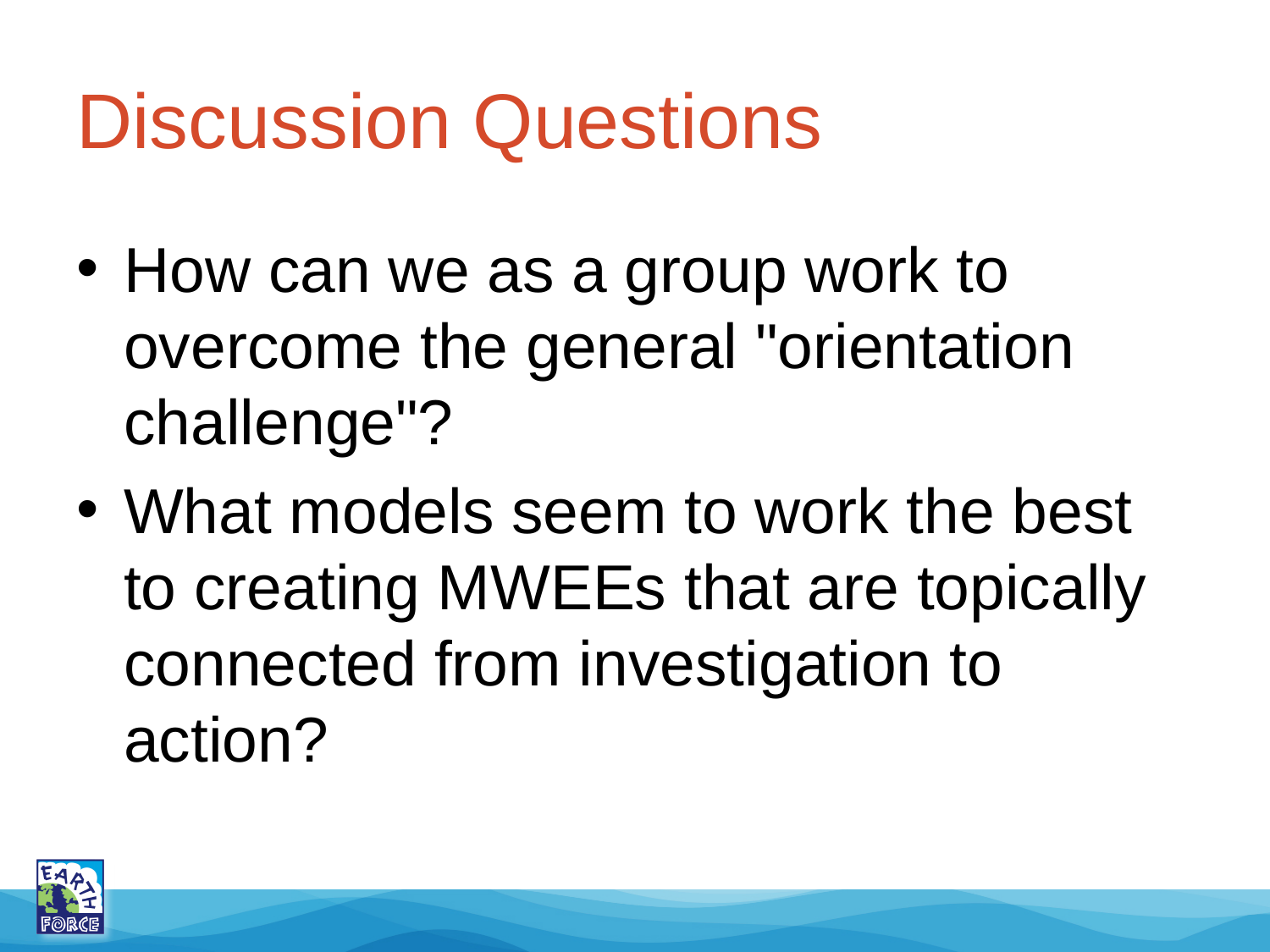

# Discussion Questions
How can we as a group work to overcome the general "orientation challenge"?
What models seem to work the best to creating MWEEs that are topically connected from investigation to action?